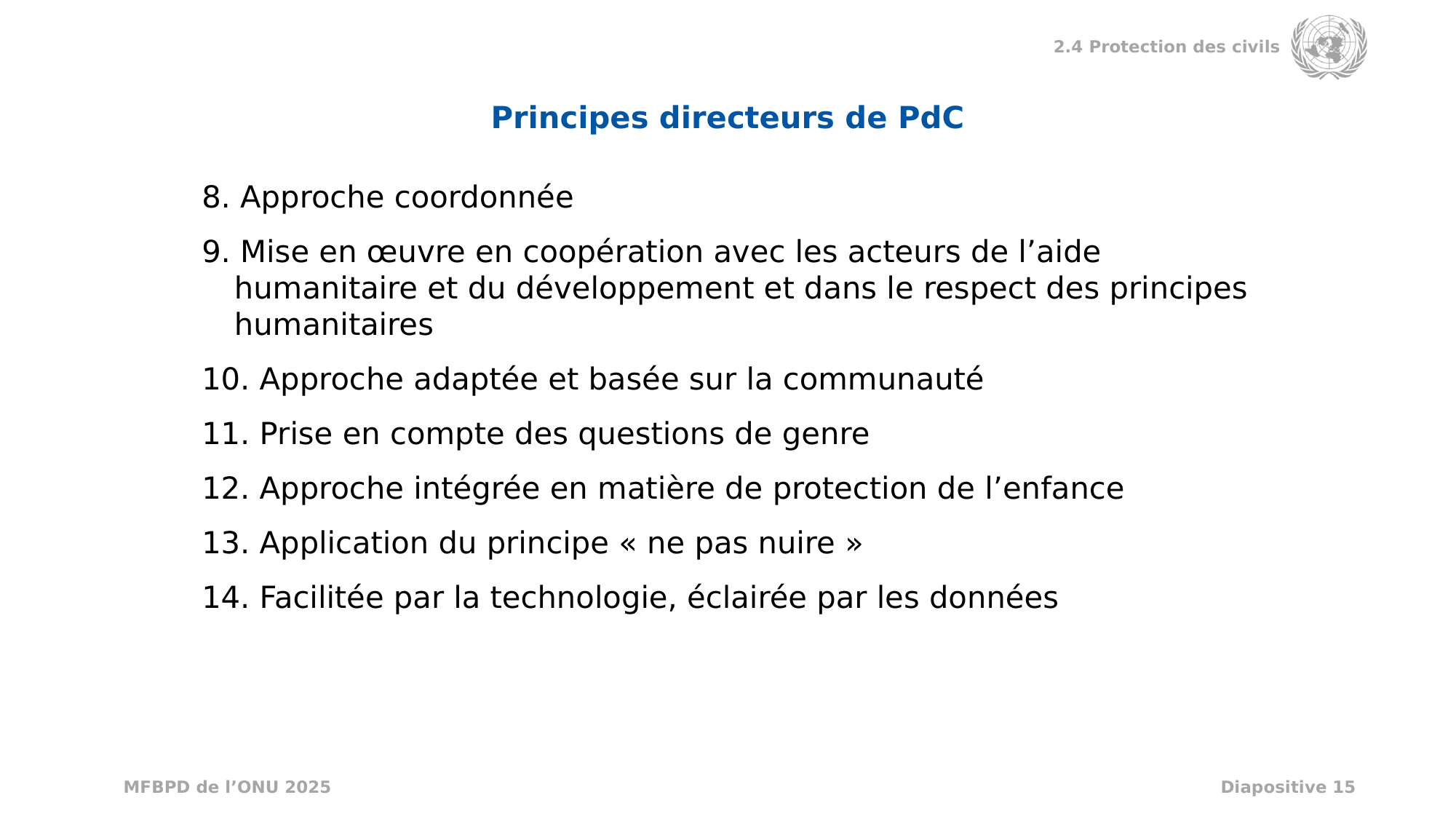

Principes directeurs de PdC
8. Approche coordonnée
9. Mise en œuvre en coopération avec les acteurs de l’aide humanitaire et du développement et dans le respect des principes humanitaires
10. Approche adaptée et basée sur la communauté
11. Prise en compte des questions de genre
12. Approche intégrée en matière de protection de l’enfance
13. Application du principe « ne pas nuire »
14. Facilitée par la technologie, éclairée par les données